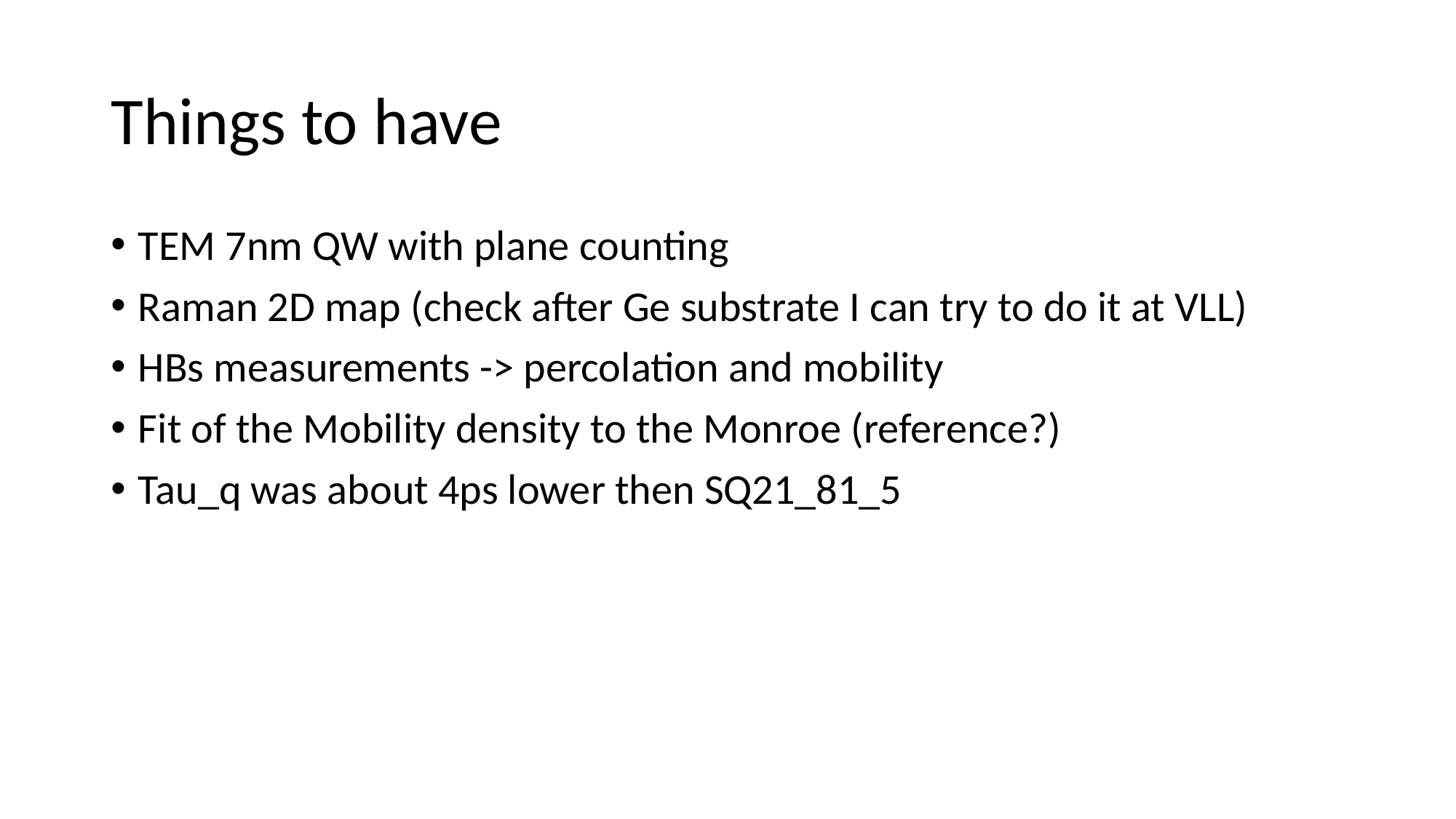

# Things to have
TEM 7nm QW with plane counting
Raman 2D map (check after Ge substrate I can try to do it at VLL)
HBs measurements -> percolation and mobility
Fit of the Mobility density to the Monroe (reference?)
Tau_q was about 4ps lower then SQ21_81_5